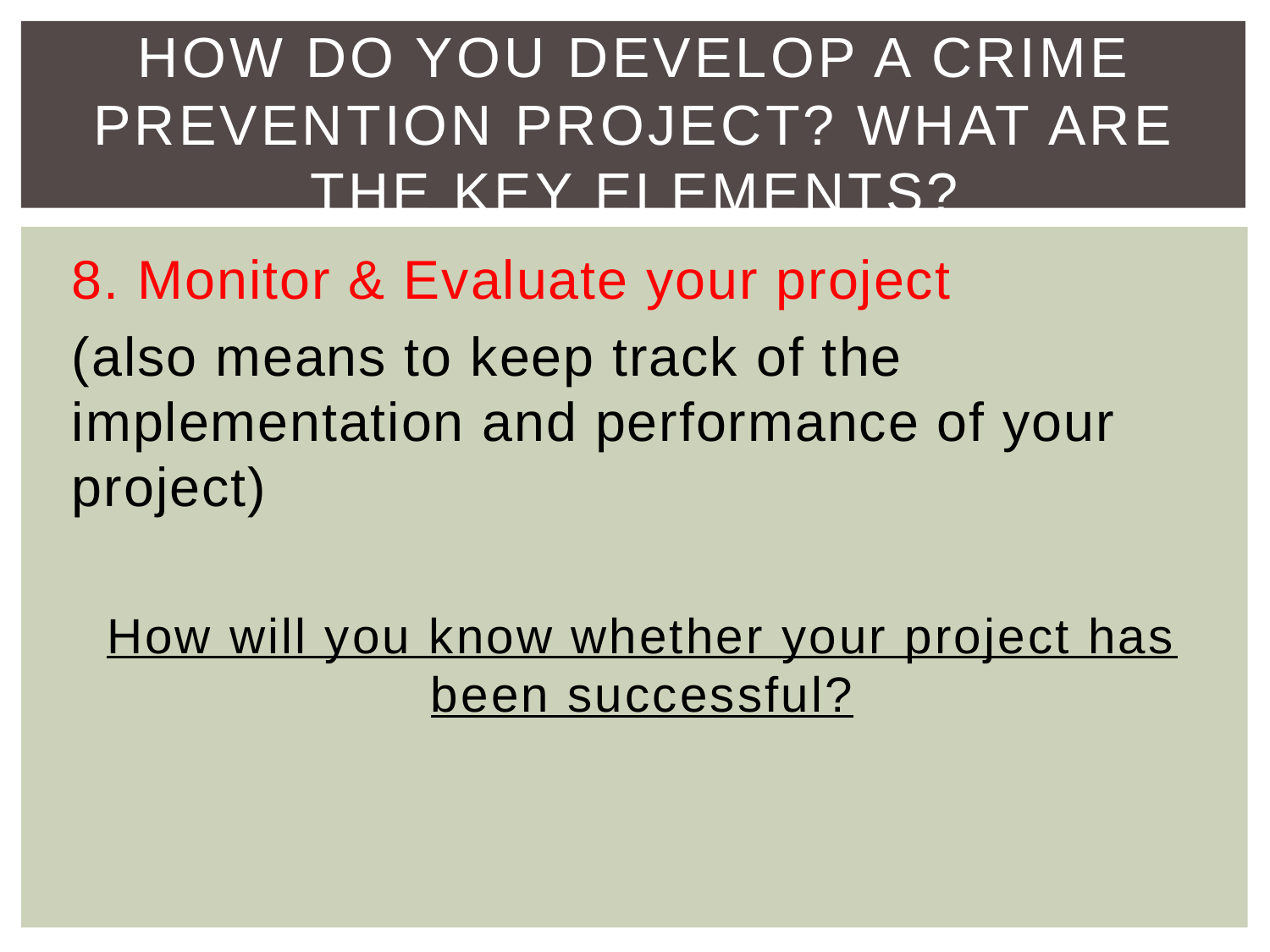

# How do you develop a crime prevention project? What are the key elements?
8. Monitor & Evaluate your project
(also means to keep track of the implementation and performance of your project)

How will you know whether your project has been successful?